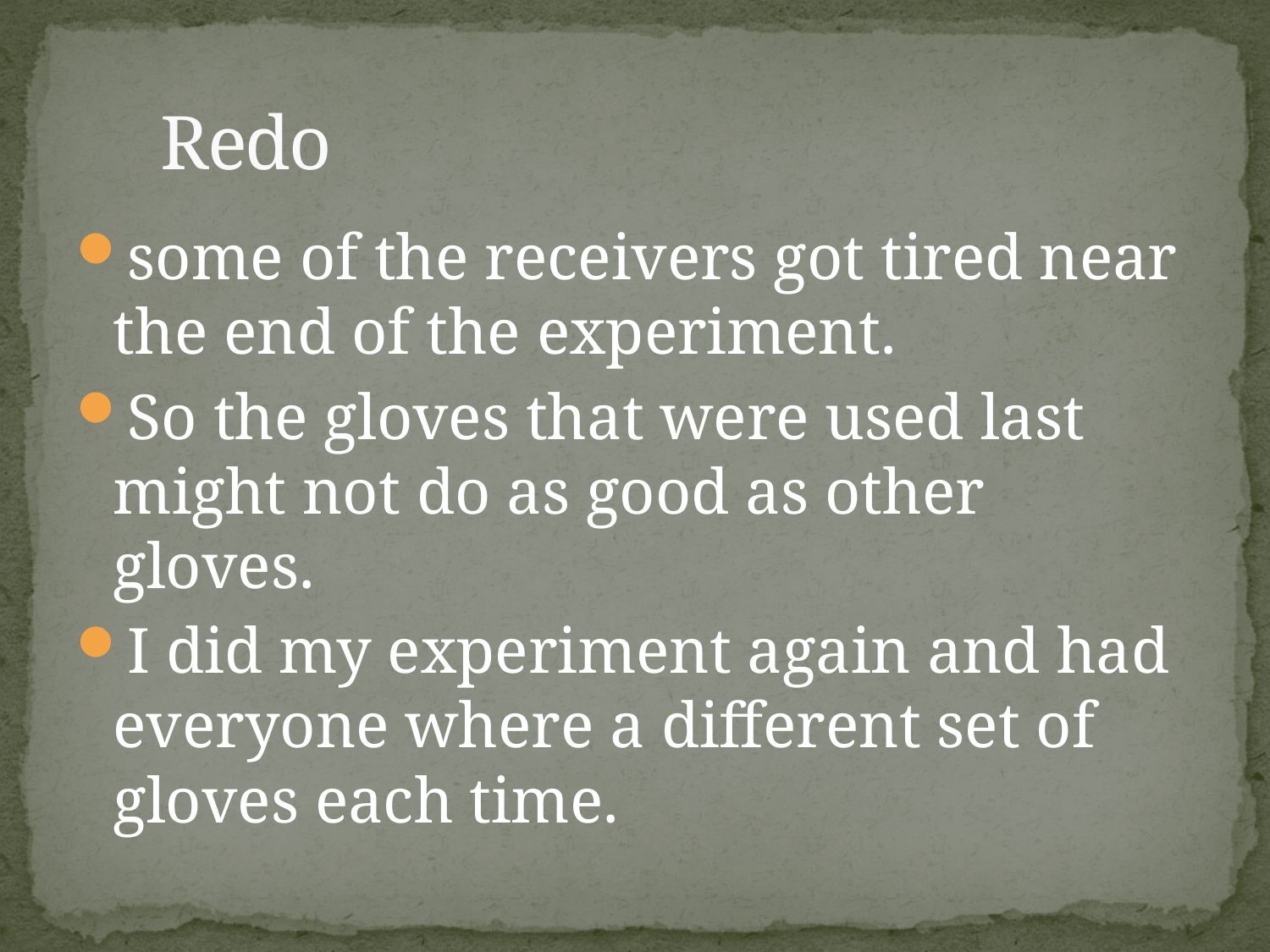

# Redo
some of the receivers got tired near the end of the experiment.
So the gloves that were used last might not do as good as other gloves.
I did my experiment again and had everyone where a different set of gloves each time.